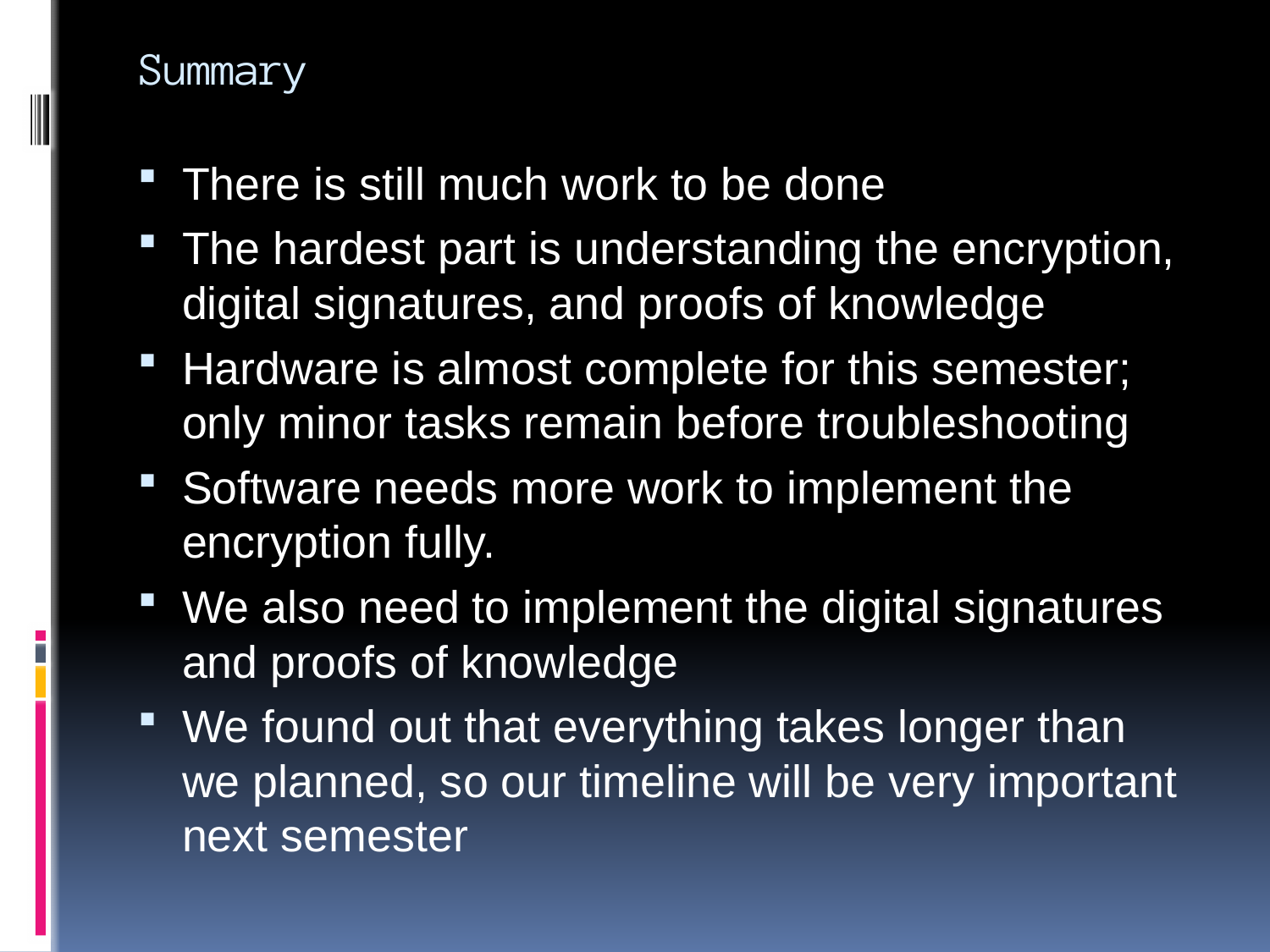

# Summary
There is still much work to be done
The hardest part is understanding the encryption, digital signatures, and proofs of knowledge
Hardware is almost complete for this semester; only minor tasks remain before troubleshooting
Software needs more work to implement the encryption fully.
We also need to implement the digital signatures and proofs of knowledge
We found out that everything takes longer than we planned, so our timeline will be very important next semester